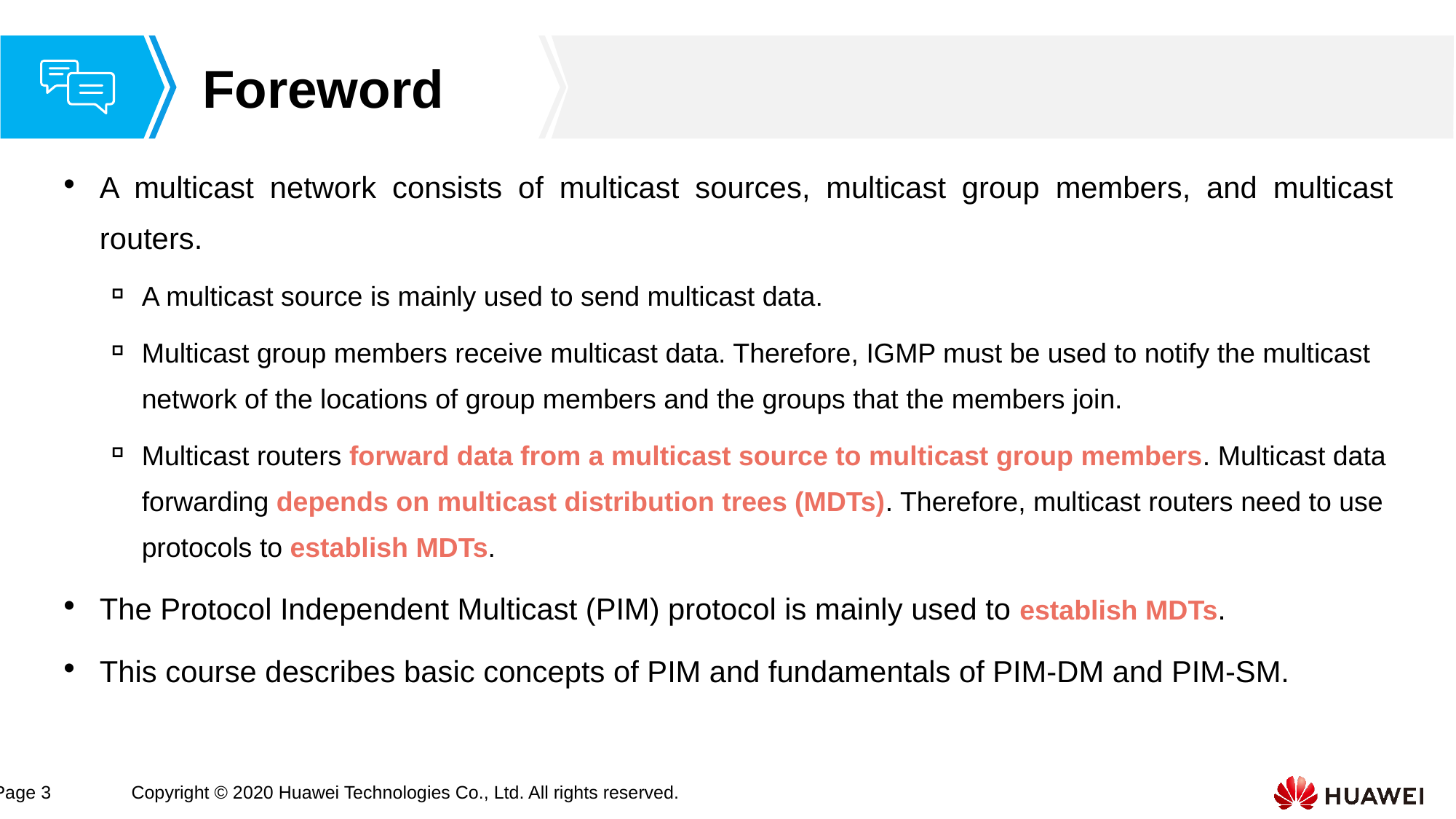

A multicast network consists of multicast sources, multicast group members, and multicast routers.
A multicast source is mainly used to send multicast data.
Multicast group members receive multicast data. Therefore, IGMP must be used to notify the multicast network of the locations of group members and the groups that the members join.
Multicast routers forward data from a multicast source to multicast group members. Multicast data forwarding depends on multicast distribution trees (MDTs). Therefore, multicast routers need to use protocols to establish MDTs.
The Protocol Independent Multicast (PIM) protocol is mainly used to establish MDTs.
This course describes basic concepts of PIM and fundamentals of PIM-DM and PIM-SM.